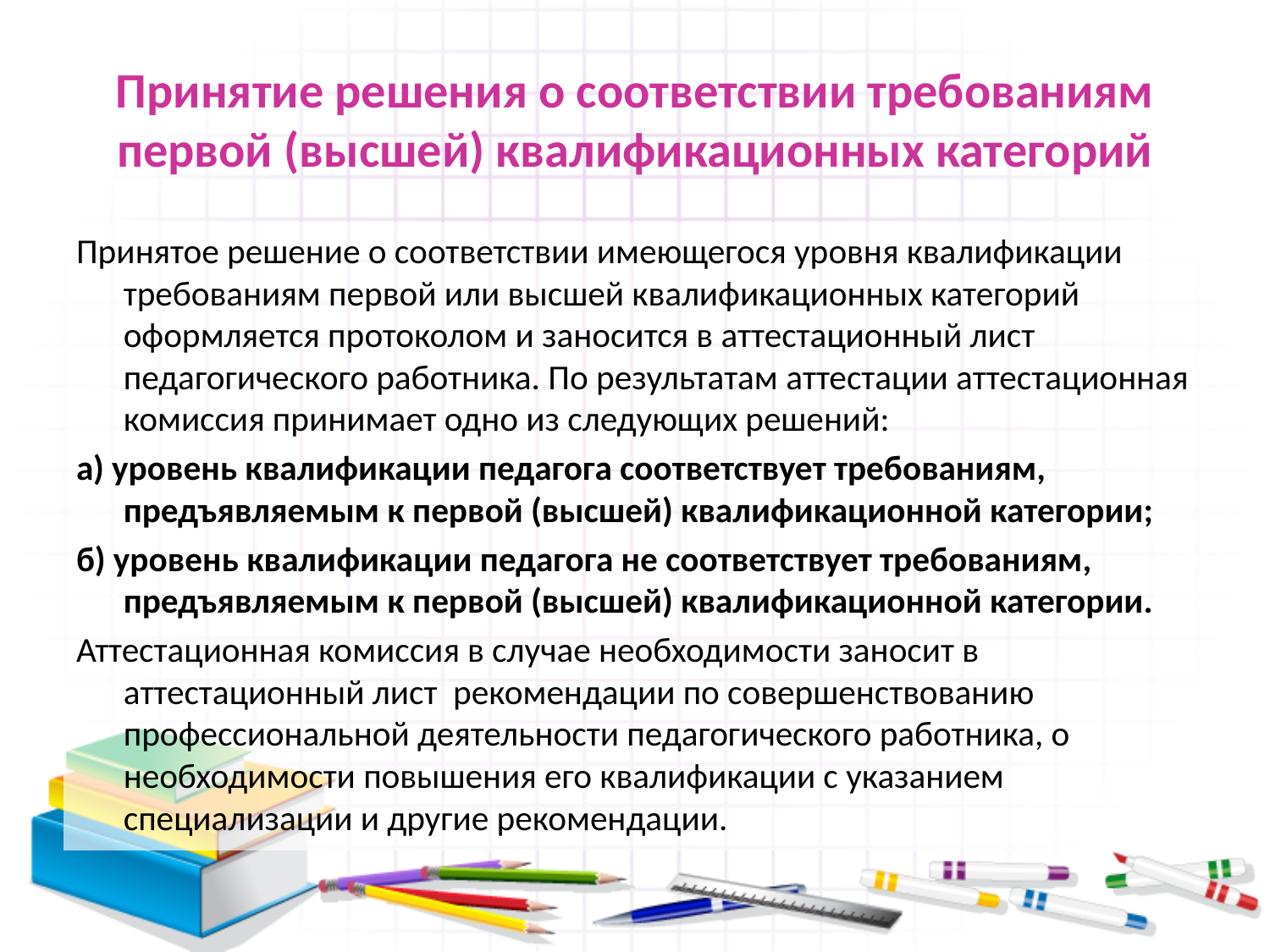

# Принятие решения о соответствии требованиям первой (высшей) квалификационных категорий
Принятое решение о соответствии имеющегося уровня квалификации требованиям первой или высшей квалификационных категорий  оформляется протоколом и заносится в аттестационный лист педагогического работника. По результатам аттестации аттестационная комиссия принимает одно из следующих решений:
а) уровень квалификации педагога соответствует требованиям, предъявляемым к первой (высшей) квалификационной категории;
б) уровень квалификации педагога не соответствует требованиям, предъявляемым к первой (высшей) квалификационной категории.
Аттестационная комиссия в случае необходимости заносит в аттестационный лист  рекомендации по совершенствованию профессиональной деятельности педагогического работника, о необходимости повышения его квалификации с указанием специализации и другие рекомендации.